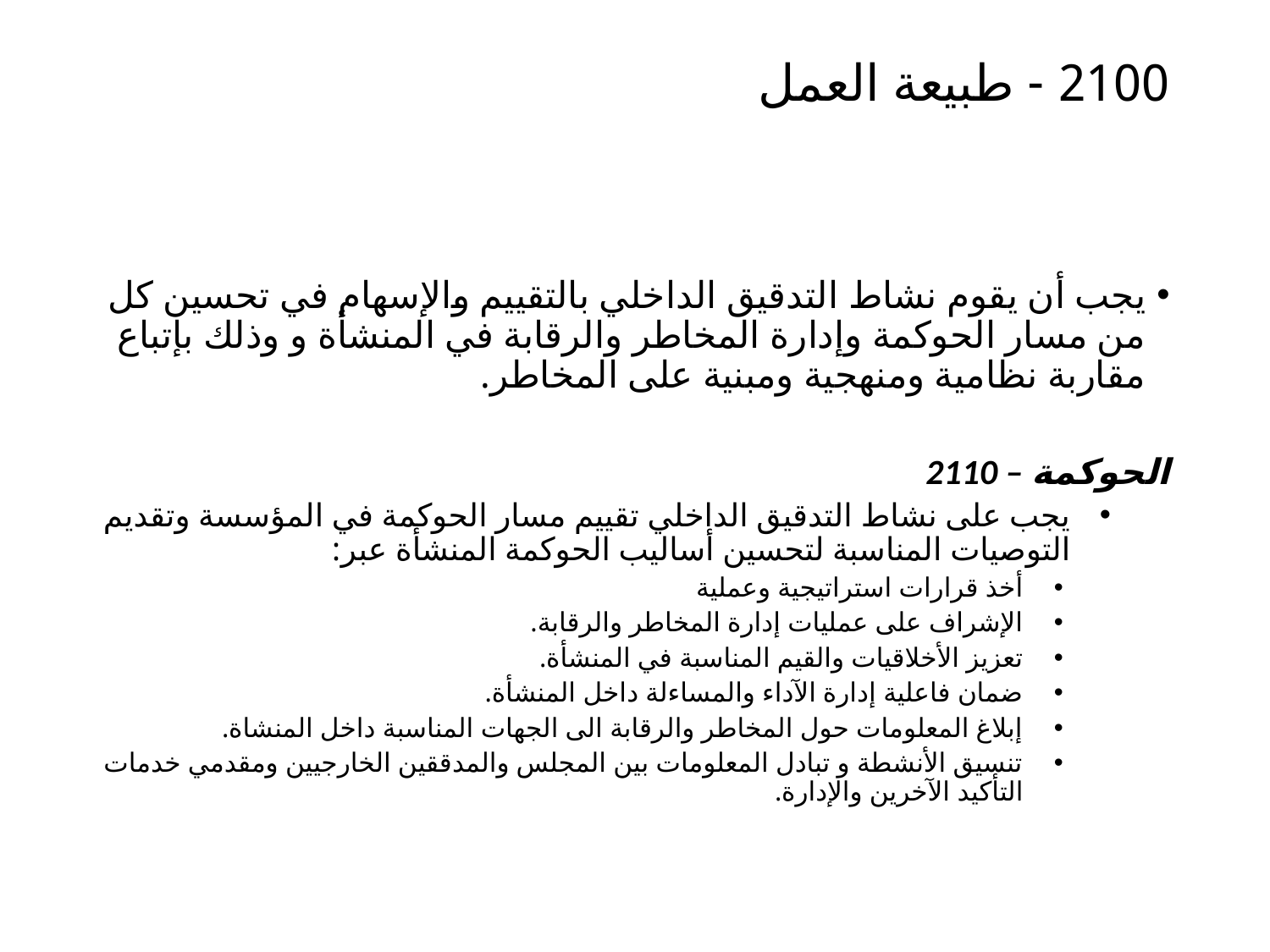

# 2100 - طبيعة العمل

يجب أن يقوم نشاط التدقيق الداخلي بالتقييم والإسهام في تحسين كل من مسار الحوكمة وإدارة المخاطر والرقابة في المنشأة و وذلك بإتباع مقاربة نظامية ومنهجية ومبنية على المخاطر.

2110 – الحوكمة
يجب على نشاط التدقيق الداخلي تقييم مسار الحوكمة في المؤسسة وتقديم التوصيات المناسبة لتحسين أساليب الحوكمة المنشأة عبر:
أخذ قرارات استراتيجية وعملية
الإشراف على عمليات إدارة المخاطر والرقابة.
تعزيز الأخلاقيات والقيم المناسبة في المنشأة.
ضمان فاعلية إدارة الآداء والمساءلة داخل المنشأة.
إبلاغ المعلومات حول المخاطر والرقابة الى الجهات المناسبة داخل المنشاة.
تنسيق الأنشطة و تبادل المعلومات بين المجلس والمدققين الخارجيين ومقدمي خدمات التأكيد الآخرين والإدارة.